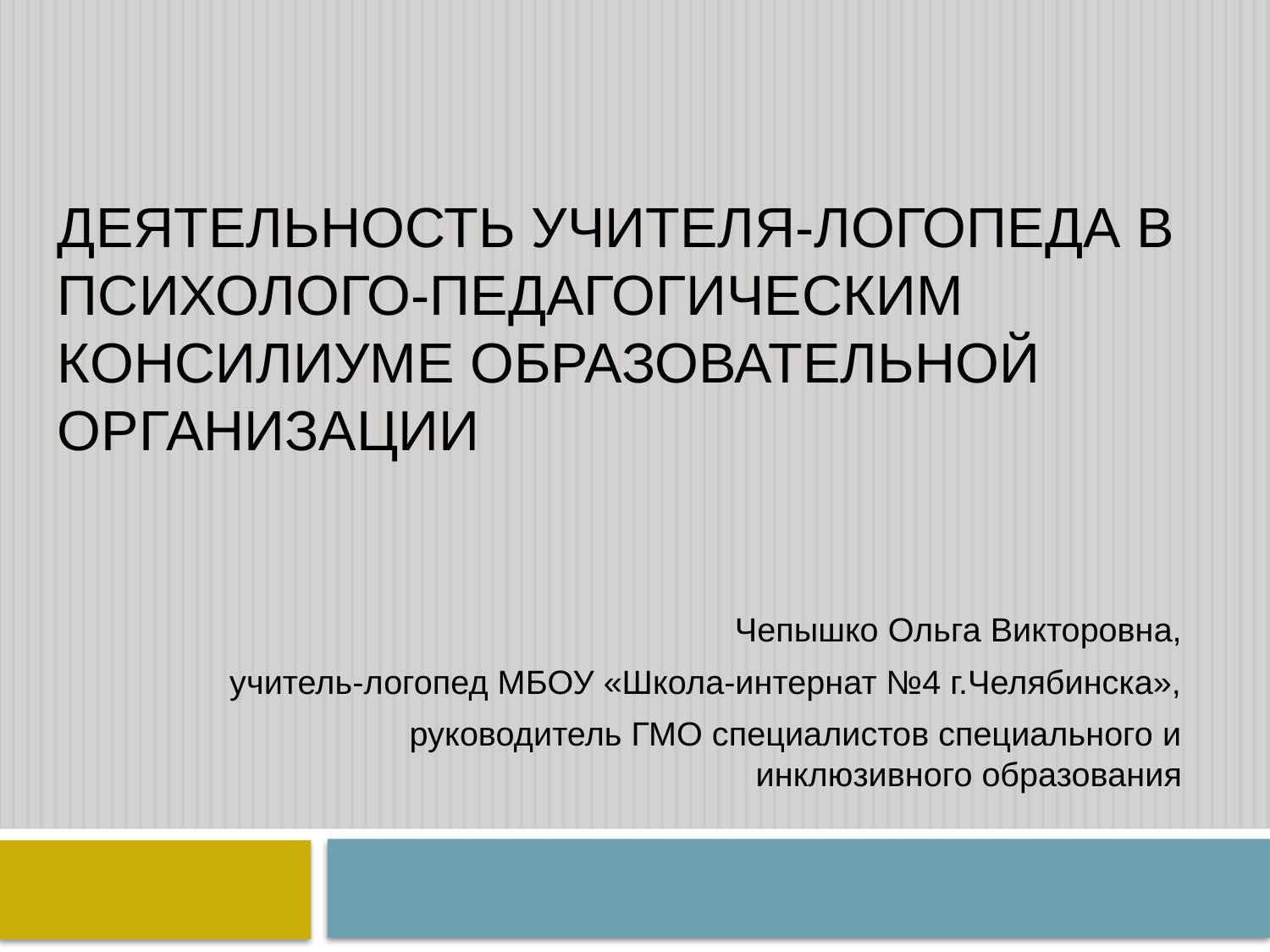

# Деятельность учителя-логопеда в психолого-педагогическим консилиуме образовательной организации
Чепышко Ольга Викторовна,
учитель-логопед МБОУ «Школа-интернат №4 г.Челябинска»,
руководитель ГМО специалистов специального и инклюзивного образования